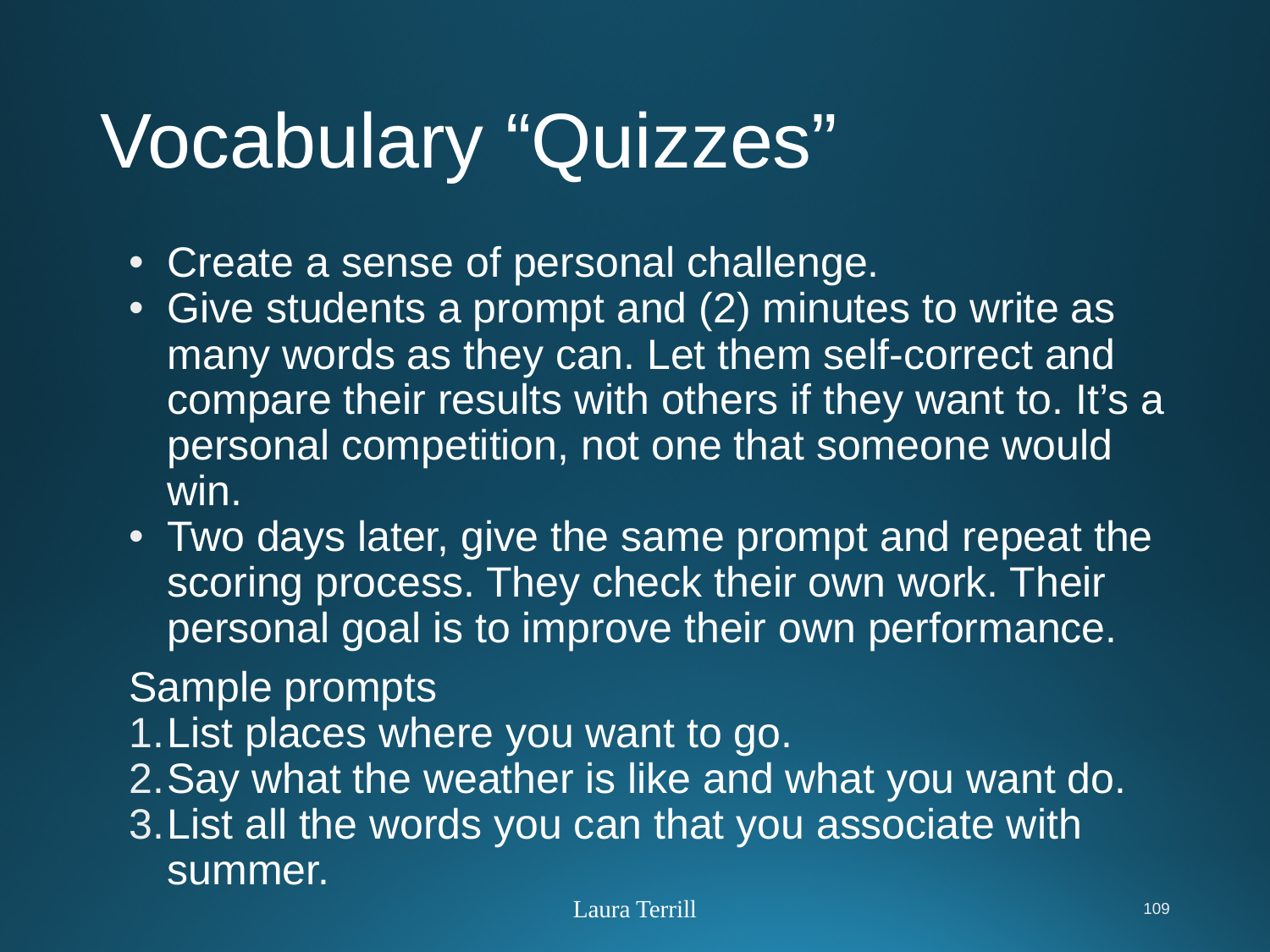

# Vocabulary “Quizzes”
Create a sense of personal challenge.
Give students a prompt and (2) minutes to write as many words as they can. Let them self-correct and compare their results with others if they want to. It’s a personal competition, not one that someone would win.
Two days later, give the same prompt and repeat the scoring process. They check their own work. Their personal goal is to improve their own performance.
Sample prompts
List places where you want to go.
Say what the weather is like and what you want do.
List all the words you can that you associate with summer.

Laura Terrill
109